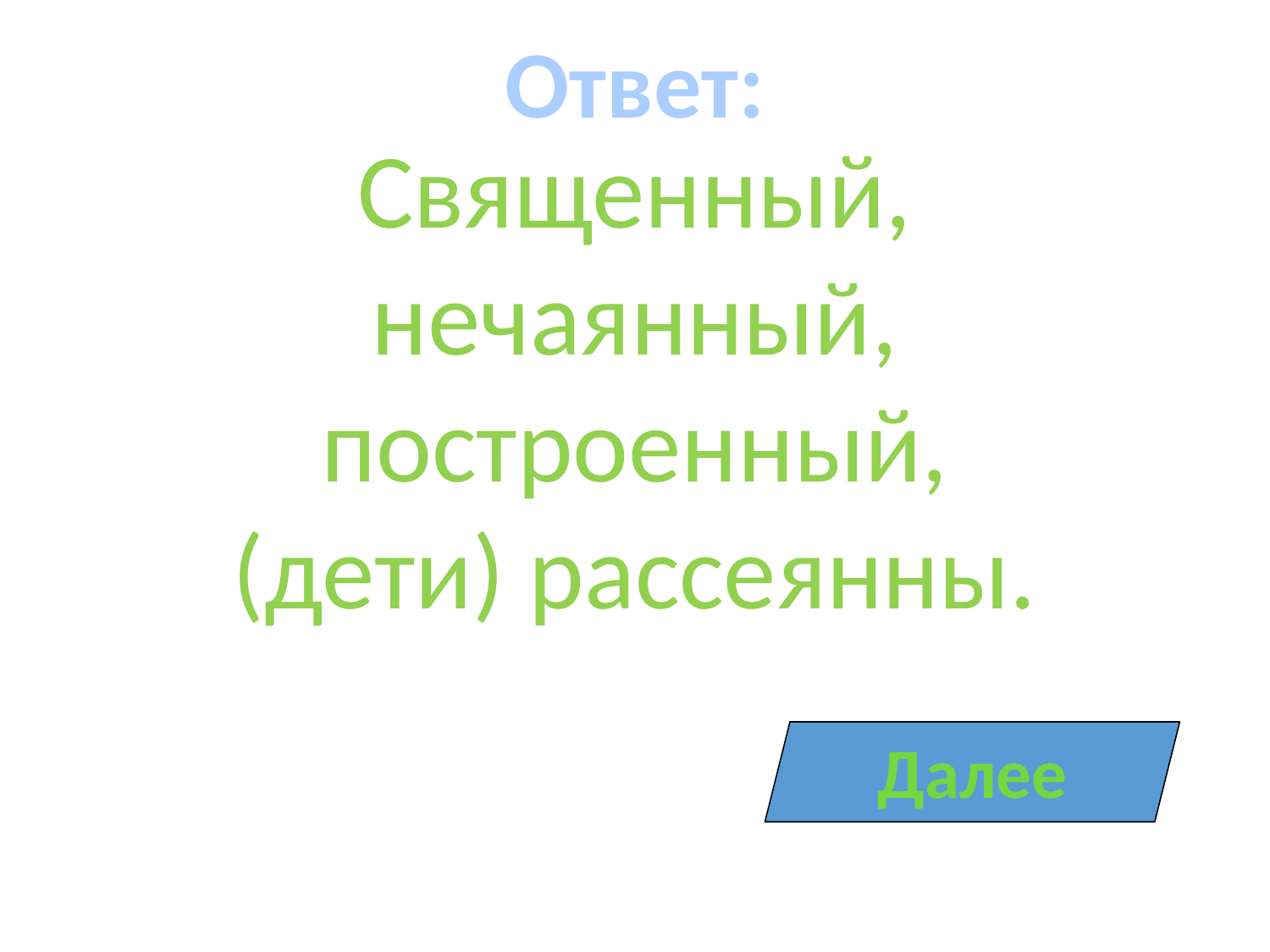

Ответ:
Священный, нечаянный,
построенный,
(дети) рассеянны.

Далее